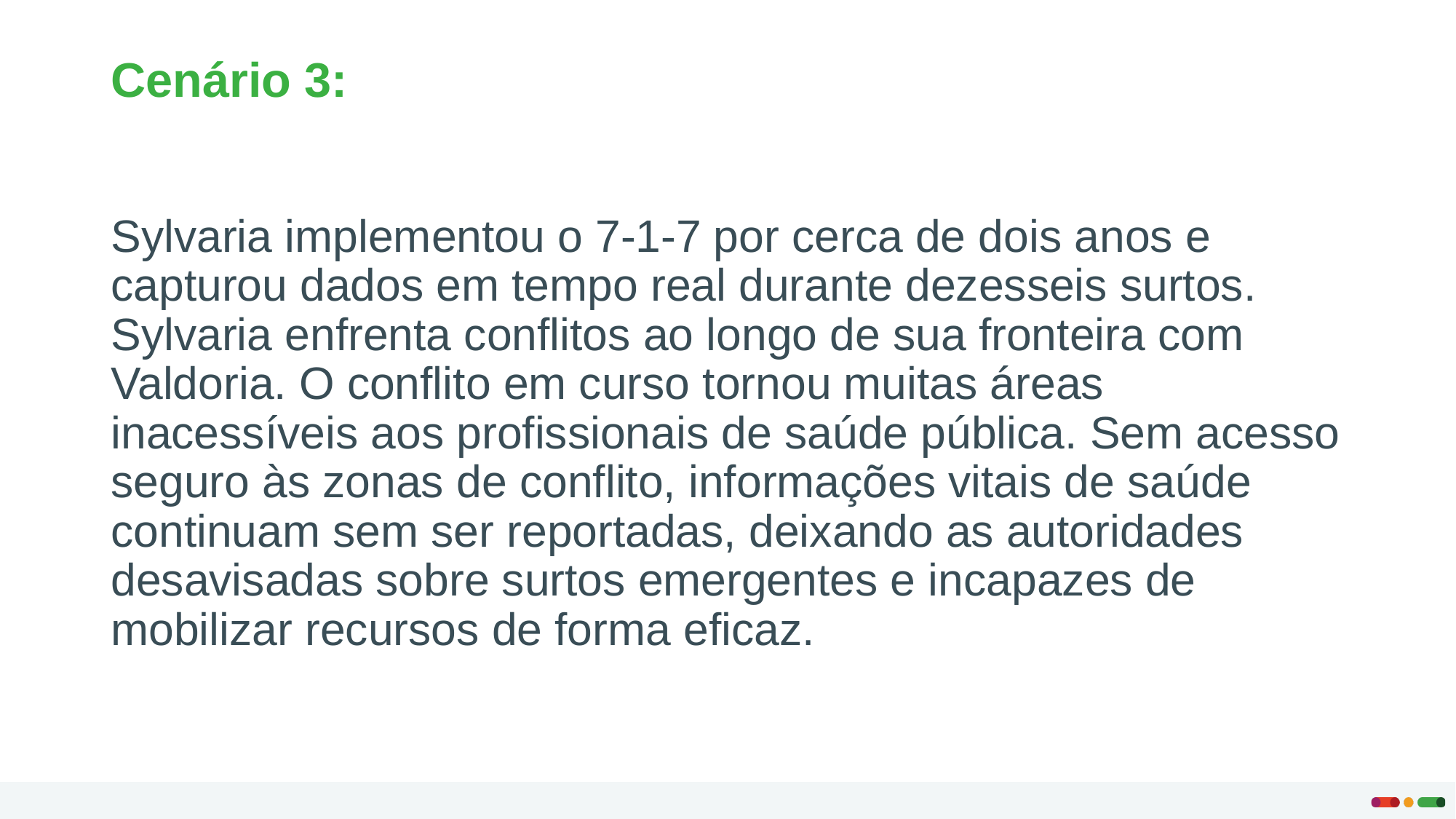

# Cenário 3:
Sylvaria implementou o 7-1-7 por cerca de dois anos e capturou dados em tempo real durante dezesseis surtos. Sylvaria enfrenta conflitos ao longo de sua fronteira com Valdoria. O conflito em curso tornou muitas áreas inacessíveis aos profissionais de saúde pública. Sem acesso seguro às zonas de conflito, informações vitais de saúde continuam sem ser reportadas, deixando as autoridades desavisadas sobre surtos emergentes e incapazes de mobilizar recursos de forma eficaz.